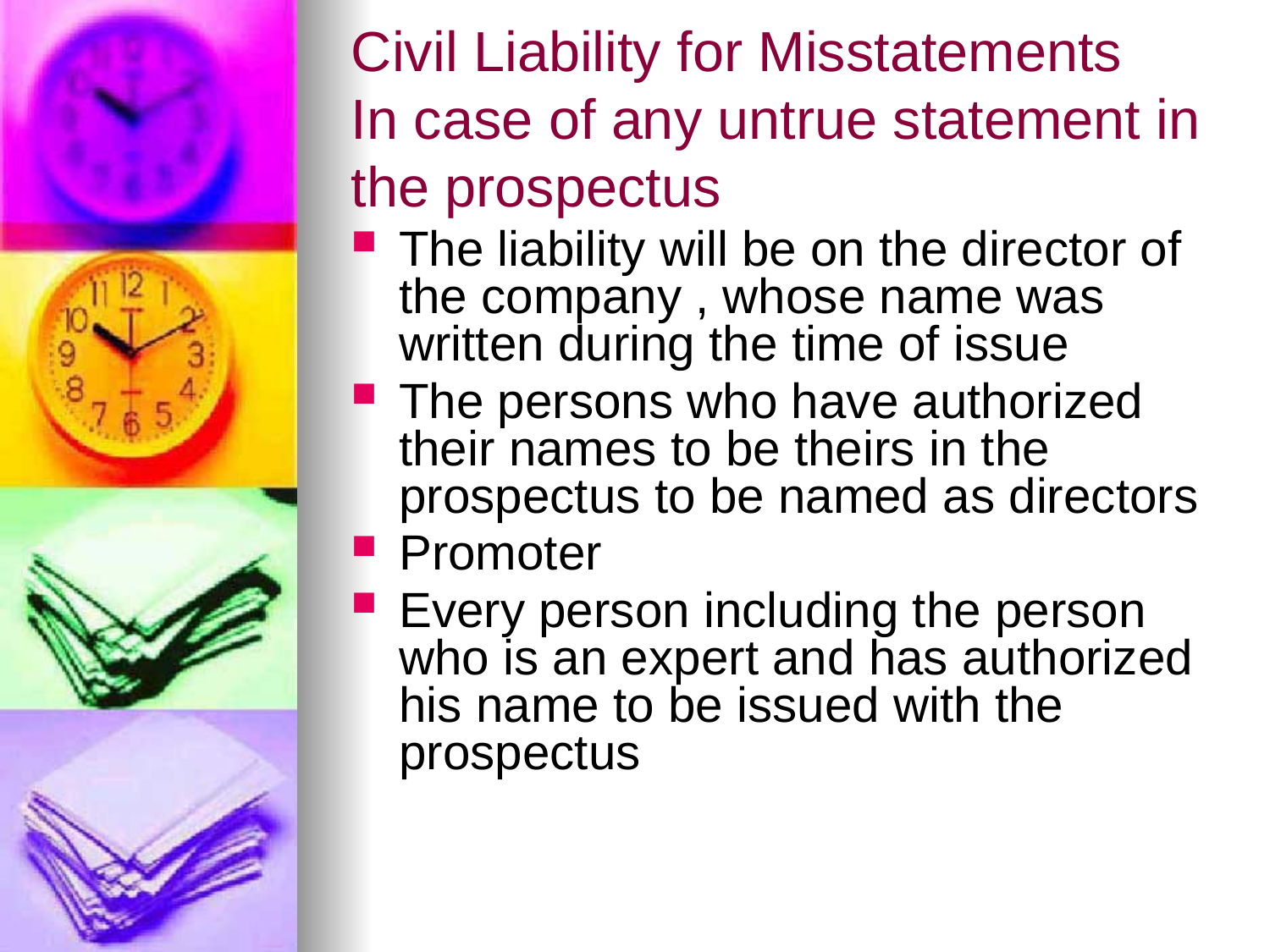

# Civil Liability for Misstatements In case of any untrue statement in the prospectus
The liability will be on the director of the company , whose name was written during the time of issue
The persons who have authorized their names to be theirs in the prospectus to be named as directors
Promoter
Every person including the person who is an expert and has authorized his name to be issued with the prospectus